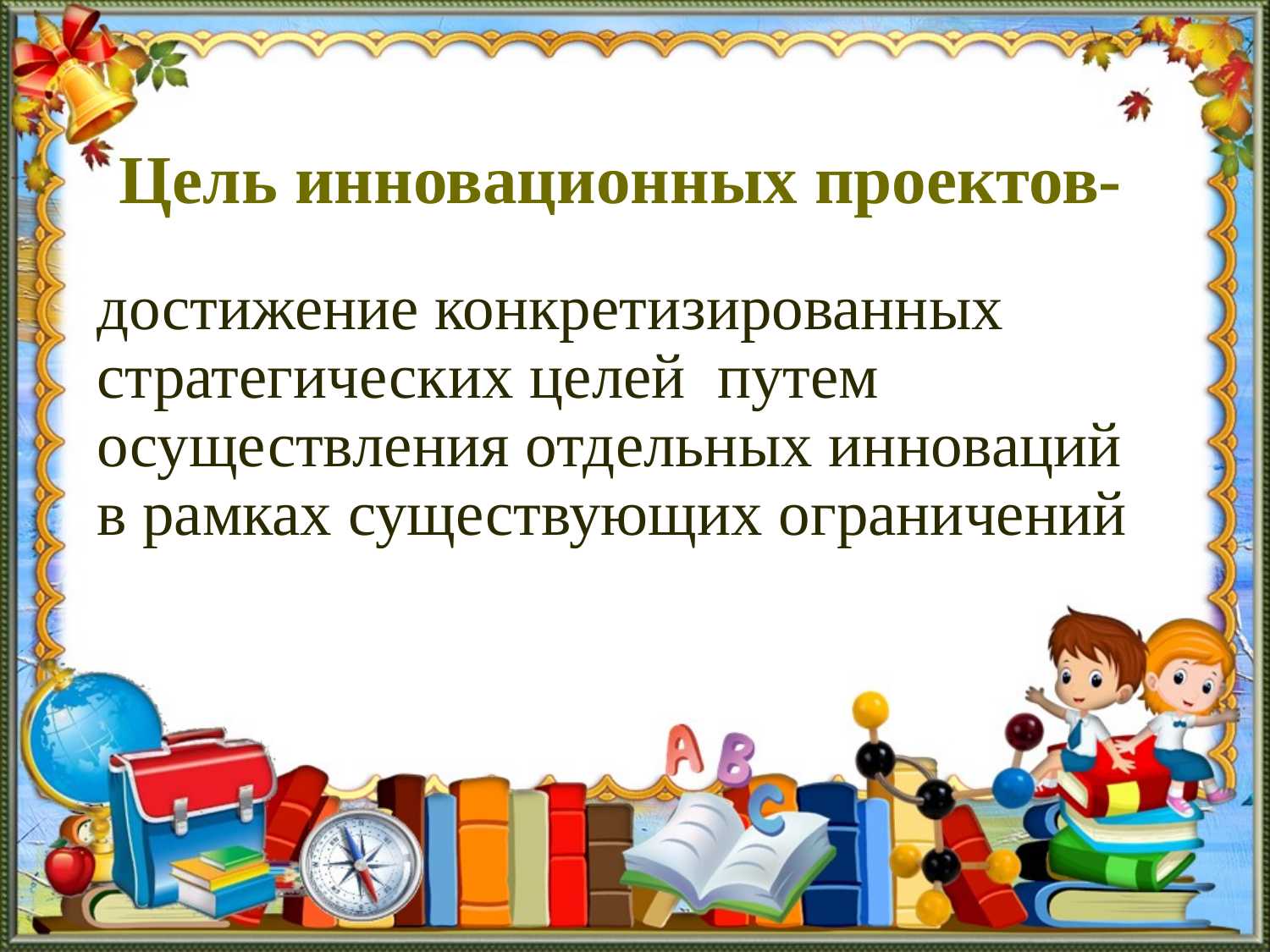

# Цель инновационных проектов-
достижение конкретизированных стратегических целей  путем осуществления отдельных инноваций в рамках существующих ограничений